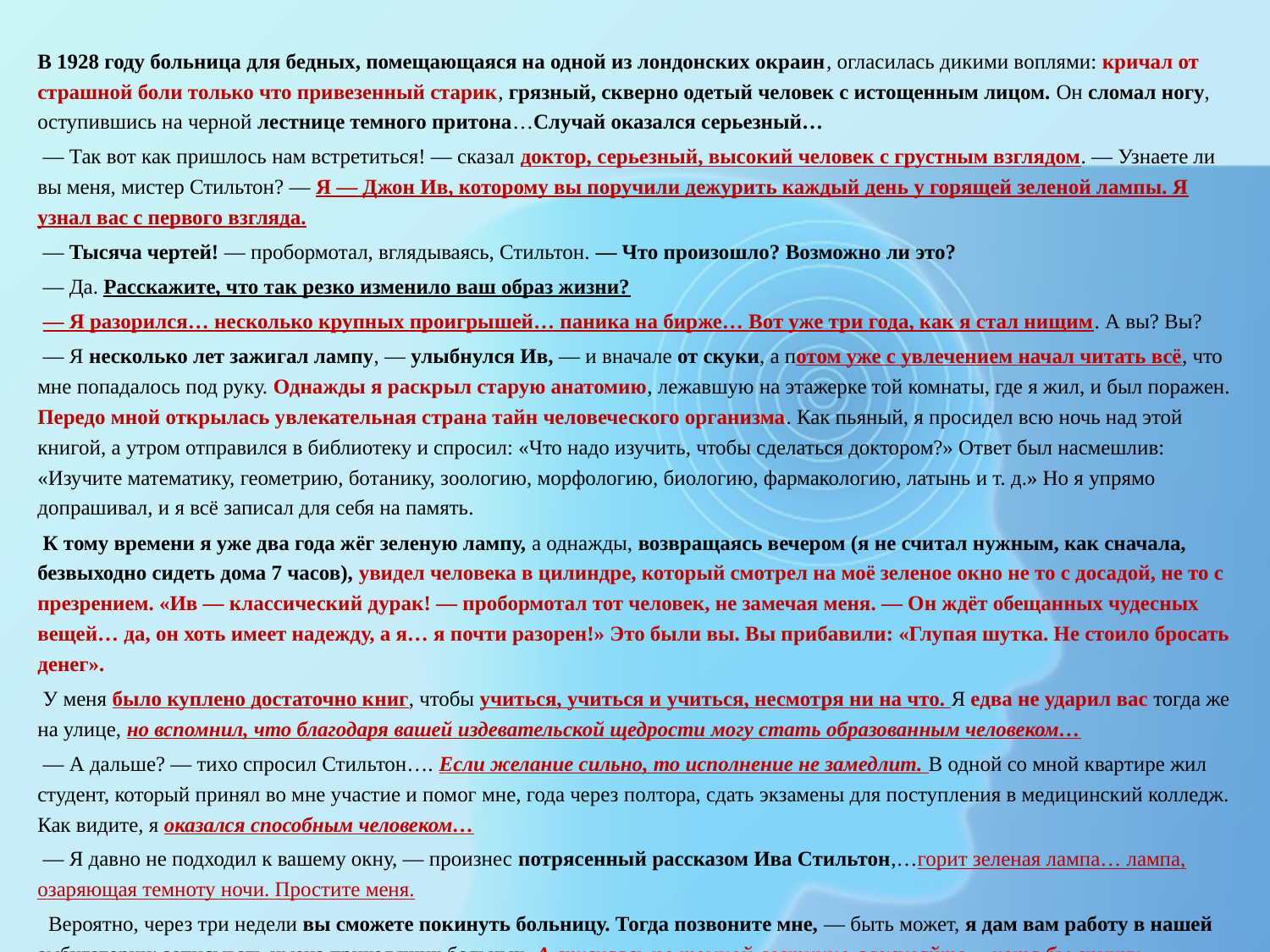

В 1928 году больница для бедных, помещающаяся на одной из лондонских окраин, огласилась дикими воплями: кричал от страшной боли только что привезенный старик, грязный, скверно одетый человек с истощенным лицом. Он сломал ногу, оступившись на черной лестнице темного притона…Случай оказался серьезный…
 — Так вот как пришлось нам встретиться! — сказал доктор, серьезный, высокий человек с грустным взглядом. — Узнаете ли вы меня, мистер Стильтон? — Я — Джон Ив, которому вы поручили дежурить каждый день у горящей зеленой лампы. Я узнал вас с первого взгляда.
 — Тысяча чертей! — пробормотал, вглядываясь, Стильтон. — Что произошло? Возможно ли это?
 — Да. Расскажите, что так резко изменило ваш образ жизни?
 — Я разорился… несколько крупных проигрышей… паника на бирже… Вот уже три года, как я стал нищим. А вы? Вы?
 — Я несколько лет зажигал лампу, — улыбнулся Ив, — и вначале от скуки, а потом уже с увлечением начал читать всё, что мне попадалось под руку. Однажды я раскрыл старую анатомию, лежавшую на этажерке той комнаты, где я жил, и был поражен. Передо мной открылась увлекательная страна тайн человеческого организма. Как пьяный, я просидел всю ночь над этой книгой, а утром отправился в библиотеку и спросил: «Что надо изучить, чтобы сделаться доктором?» Ответ был насмешлив: «Изучите математику, геометрию, ботанику, зоологию, морфологию, биологию, фармакологию, латынь и т. д.» Но я упрямо допрашивал, и я всё записал для себя на память.
 К тому времени я уже два года жёг зеленую лампу, а однажды, возвращаясь вечером (я не считал нужным, как сначала, безвыходно сидеть дома 7 часов), увидел человека в цилиндре, который смотрел на моё зеленое окно не то с досадой, не то с презрением. «Ив — классический дурак! — пробормотал тот человек, не замечая меня. — Он ждёт обещанных чудесных вещей… да, он хоть имеет надежду, а я… я почти разорен!» Это были вы. Вы прибавили: «Глупая шутка. Не стоило бросать денег».
 У меня было куплено достаточно книг, чтобы учиться, учиться и учиться, несмотря ни на что. Я едва не ударил вас тогда же на улице, но вспомнил, что благодаря вашей издевательской щедрости могу стать образованным человеком…
 — А дальше? — тихо спросил Стильтон…. Если желание сильно, то исполнение не замедлит. В одной со мной квартире жил студент, который принял во мне участие и помог мне, года через полтора, сдать экзамены для поступления в медицинский колледж. Как видите, я оказался способным человеком…
 — Я давно не подходил к вашему окну, — произнес потрясенный рассказом Ива Стильтон,…горит зеленая лампа… лампа, озаряющая темноту ночи. Простите меня.
  Вероятно, через три недели вы сможете покинуть больницу. Тогда позвоните мне, — быть может, я дам вам работу в нашей амбулатории: записывать имена приходящих больных. А спускаясь по темной лестнице, зажигайте… хотя бы спичку.